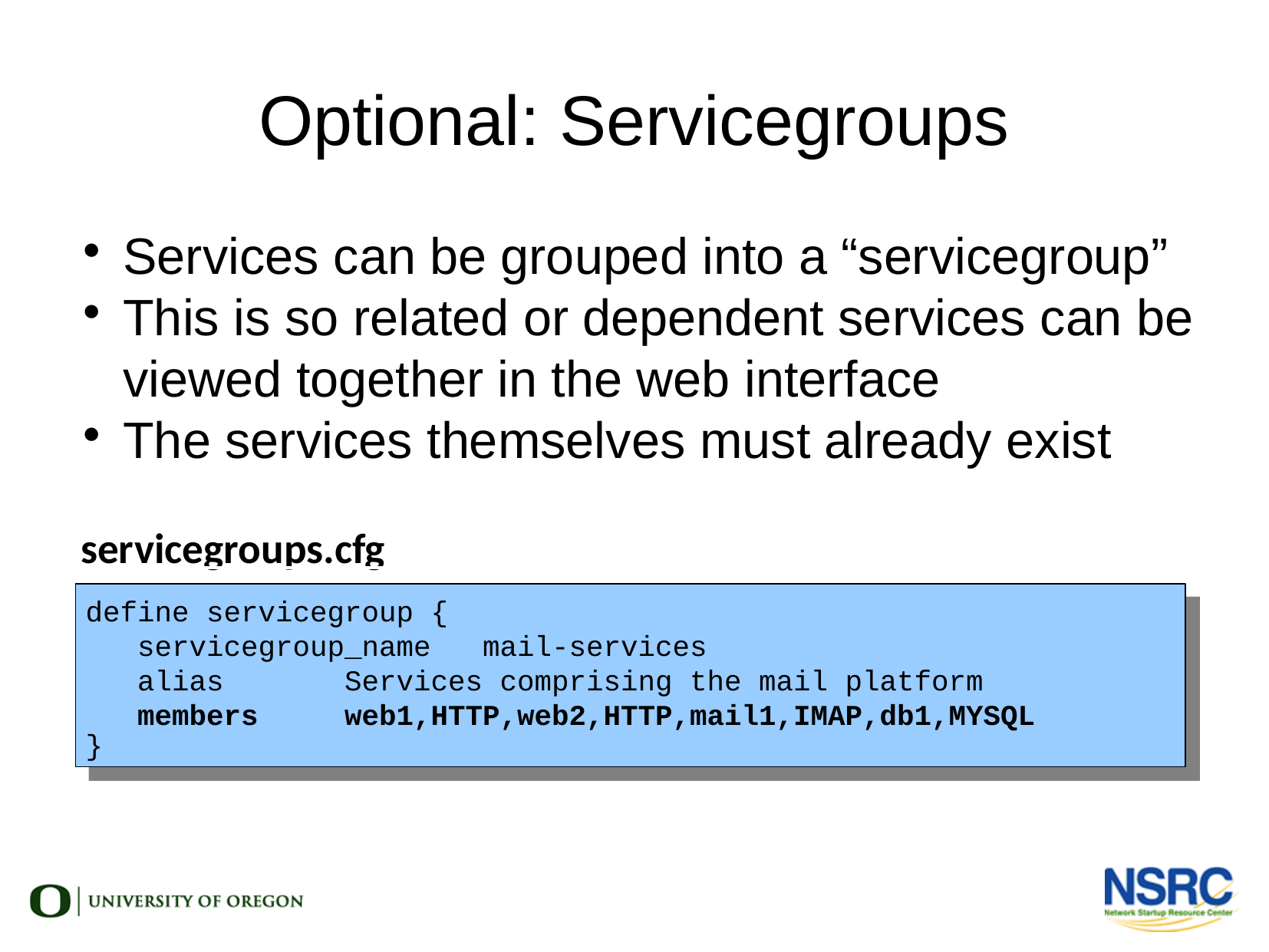

Optional: Servicegroups
Services can be grouped into a “servicegroup”
This is so related or dependent services can be viewed together in the web interface
The services themselves must already exist
servicegroups.cfg
define servicegroup {
   servicegroup_name   mail-services
   alias       Services comprising the mail platform
   members     web1,HTTP,web2,HTTP,mail1,IMAP,db1,MYSQL
}